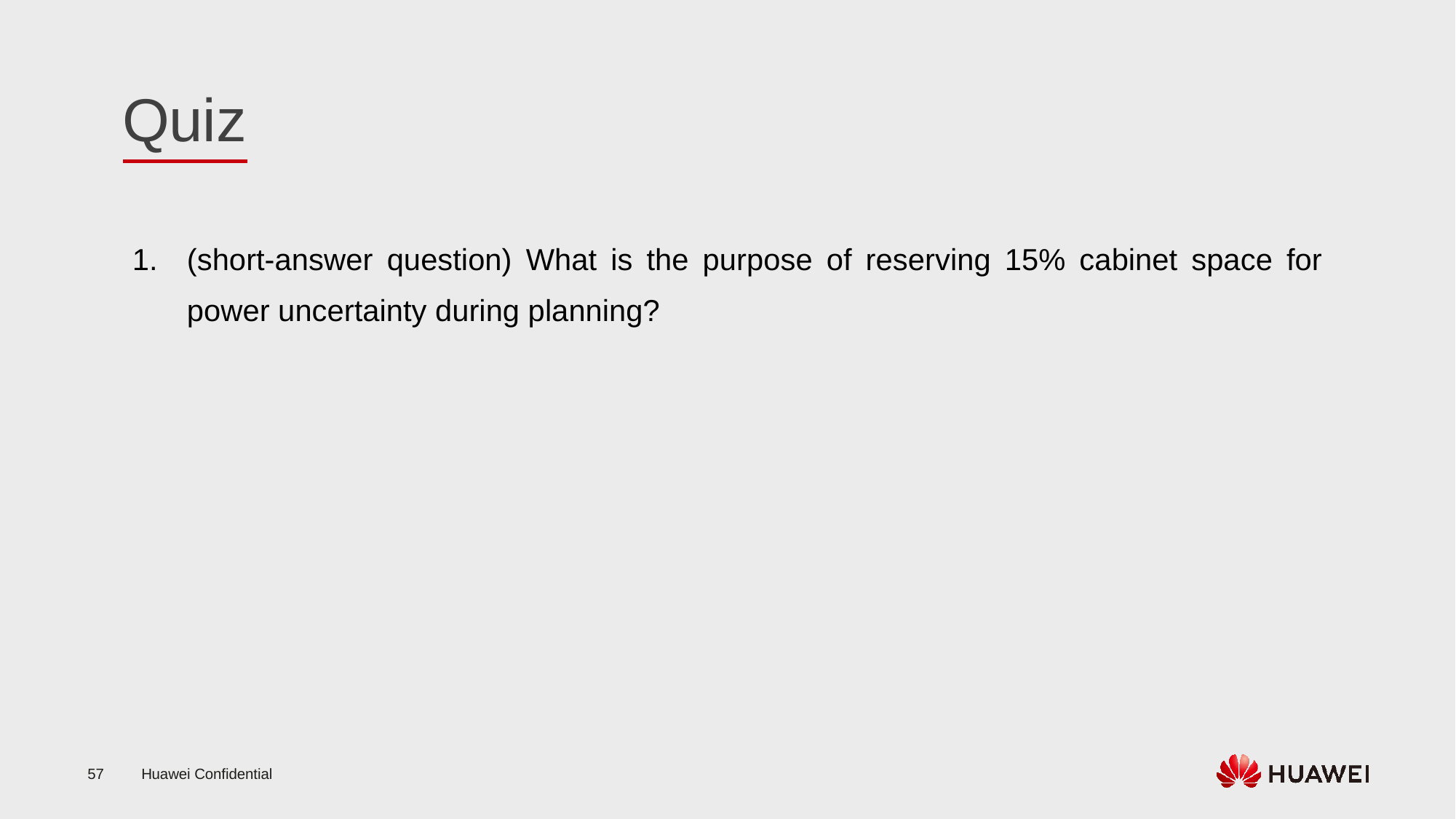

(short-answer question) What is the purpose of reserving 15% cabinet space for power uncertainty during planning?